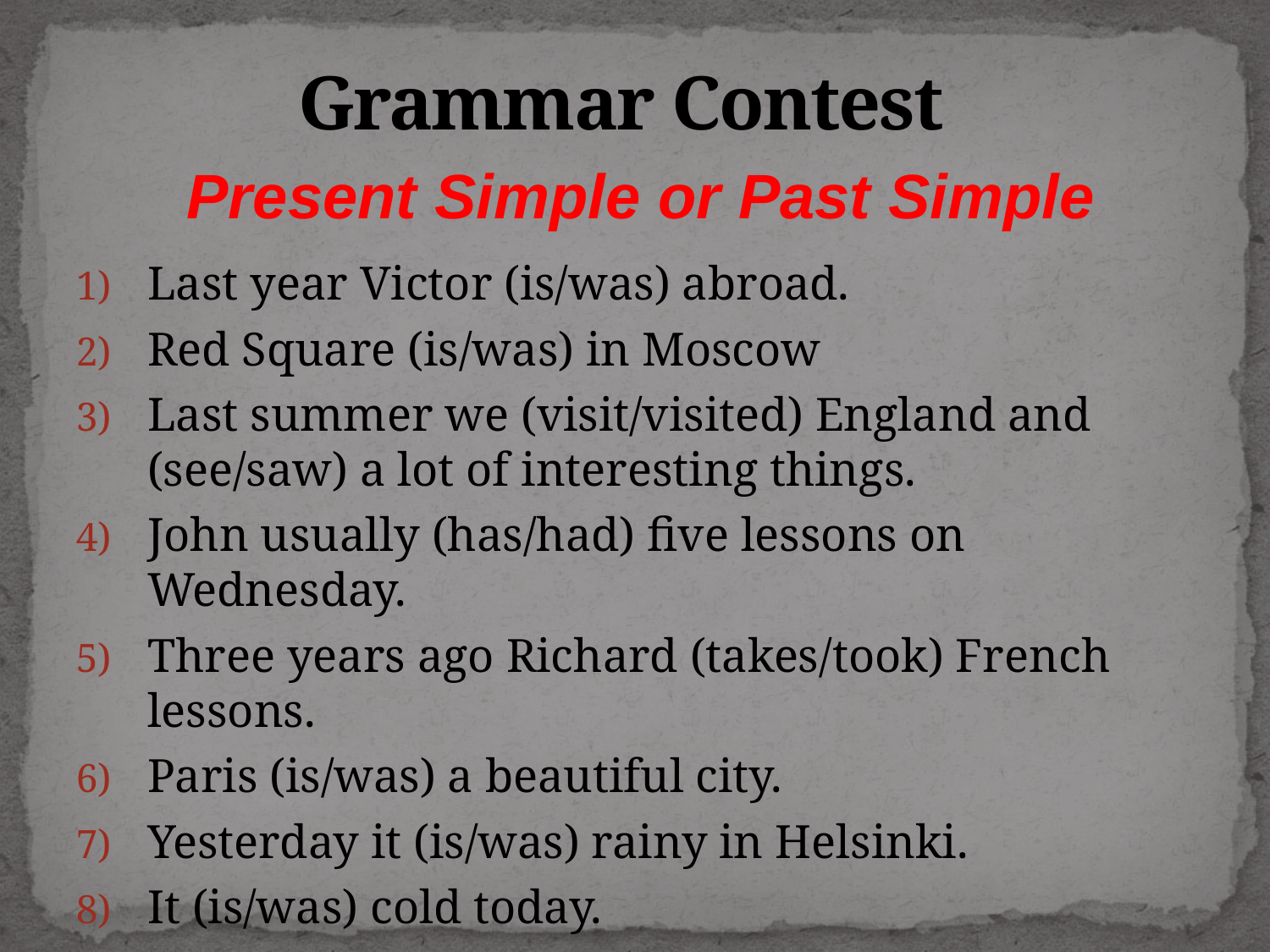

# Grammar Contest
Present Simple or Past Simple

Last year Victor (is/was) abroad.
Red Square (is/was) in Moscow
Last summer we (visit/visited) England and (see/saw) a lot of interesting things.
John usually (has/had) five lessons on Wednesday.
Three years ago Richard (takes/took) French lessons.
Paris (is/was) a beautiful city.
Yesterday it (is/was) rainy in Helsinki.
It (is/was) cold today.